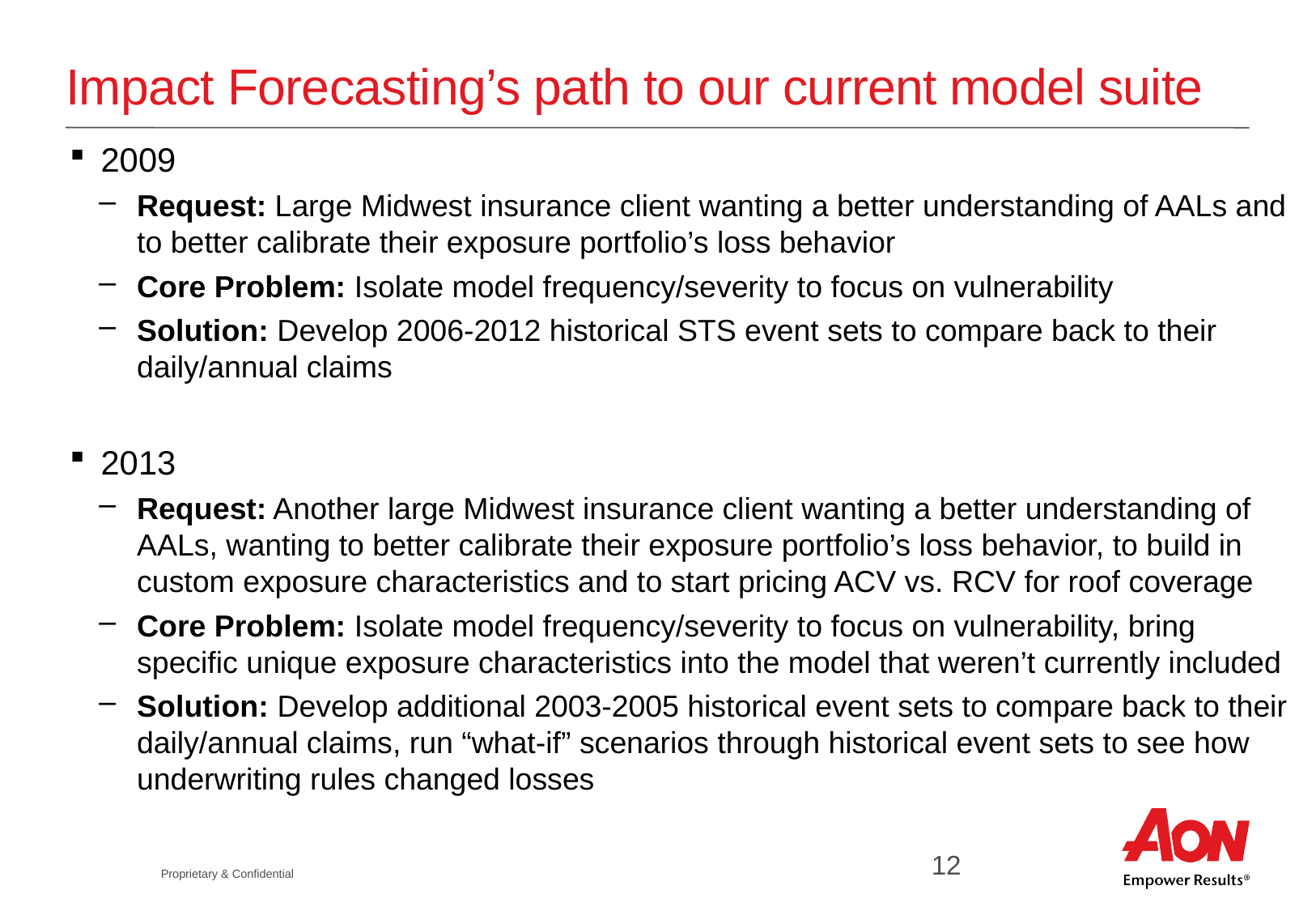

# Impact Forecasting’s path to our current model suite
2009
Request: Large Midwest insurance client wanting a better understanding of AALs and to better calibrate their exposure portfolio’s loss behavior
Core Problem: Isolate model frequency/severity to focus on vulnerability
Solution: Develop 2006-2012 historical STS event sets to compare back to their daily/annual claims

2013
Request: Another large Midwest insurance client wanting a better understanding of AALs, wanting to better calibrate their exposure portfolio’s loss behavior, to build in custom exposure characteristics and to start pricing ACV vs. RCV for roof coverage
Core Problem: Isolate model frequency/severity to focus on vulnerability, bring specific unique exposure characteristics into the model that weren’t currently included
Solution: Develop additional 2003-2005 historical event sets to compare back to their daily/annual claims, run “what-if” scenarios through historical event sets to see how underwriting rules changed losses